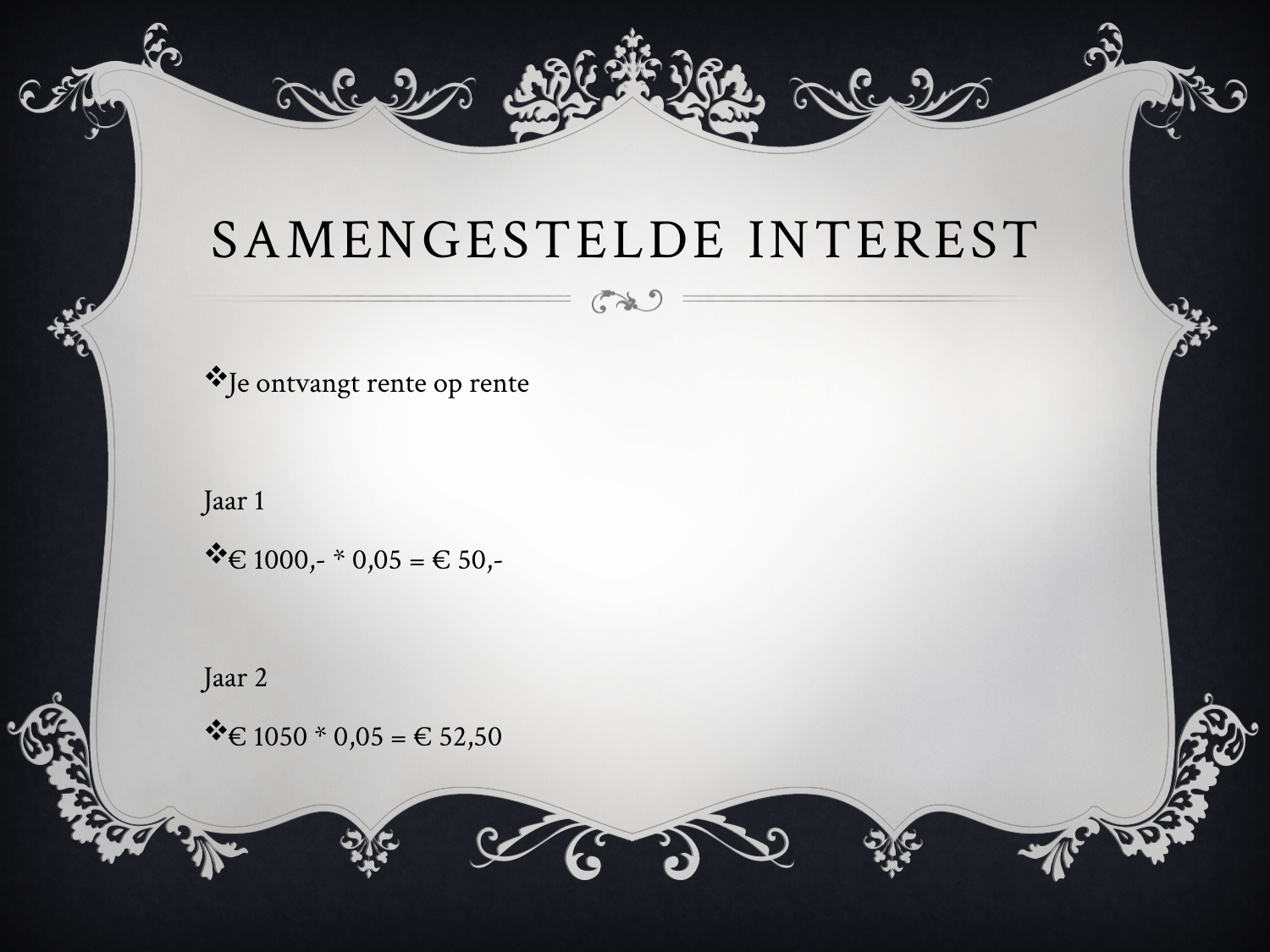

# Samengestelde interest
Je ontvangt rente op rente

Jaar 1
€ 1000,- * 0,05 = € 50,-

Jaar 2
€ 1050 * 0,05 = € 52,50